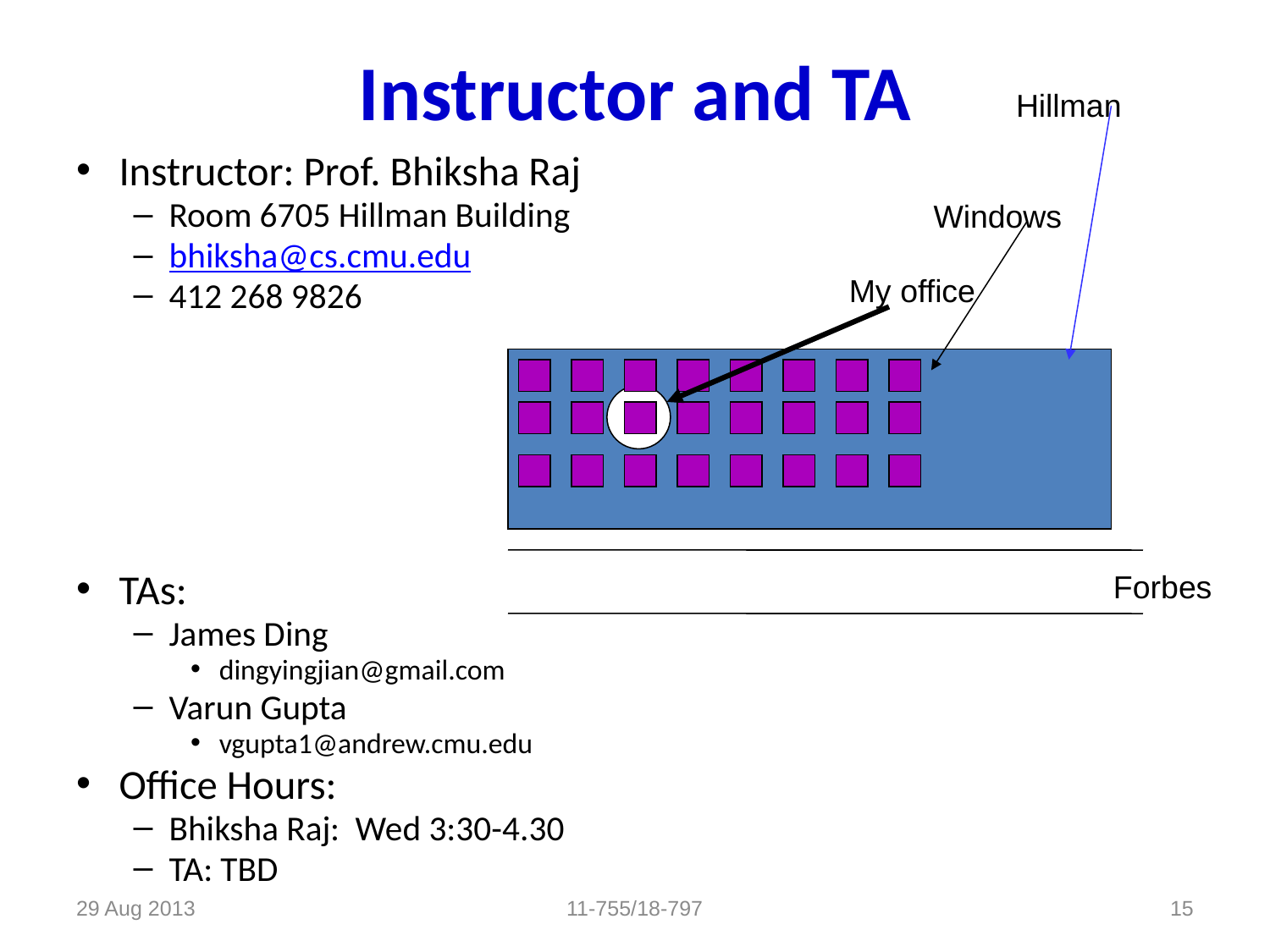

# Instructor and TA
Hillman

Instructor: Prof. Bhiksha Raj
Room 6705 Hillman Building
bhiksha@cs.cmu.edu
412 268 9826

TAs:
James Ding
dingyingjian@gmail.com
Varun Gupta
vgupta1@andrew.cmu.edu
Office Hours:
Bhiksha Raj:  Wed 3:30-4.30
TA: TBD
Windows

My office

Forbes

29 Aug 2013
11-755/18-797
15